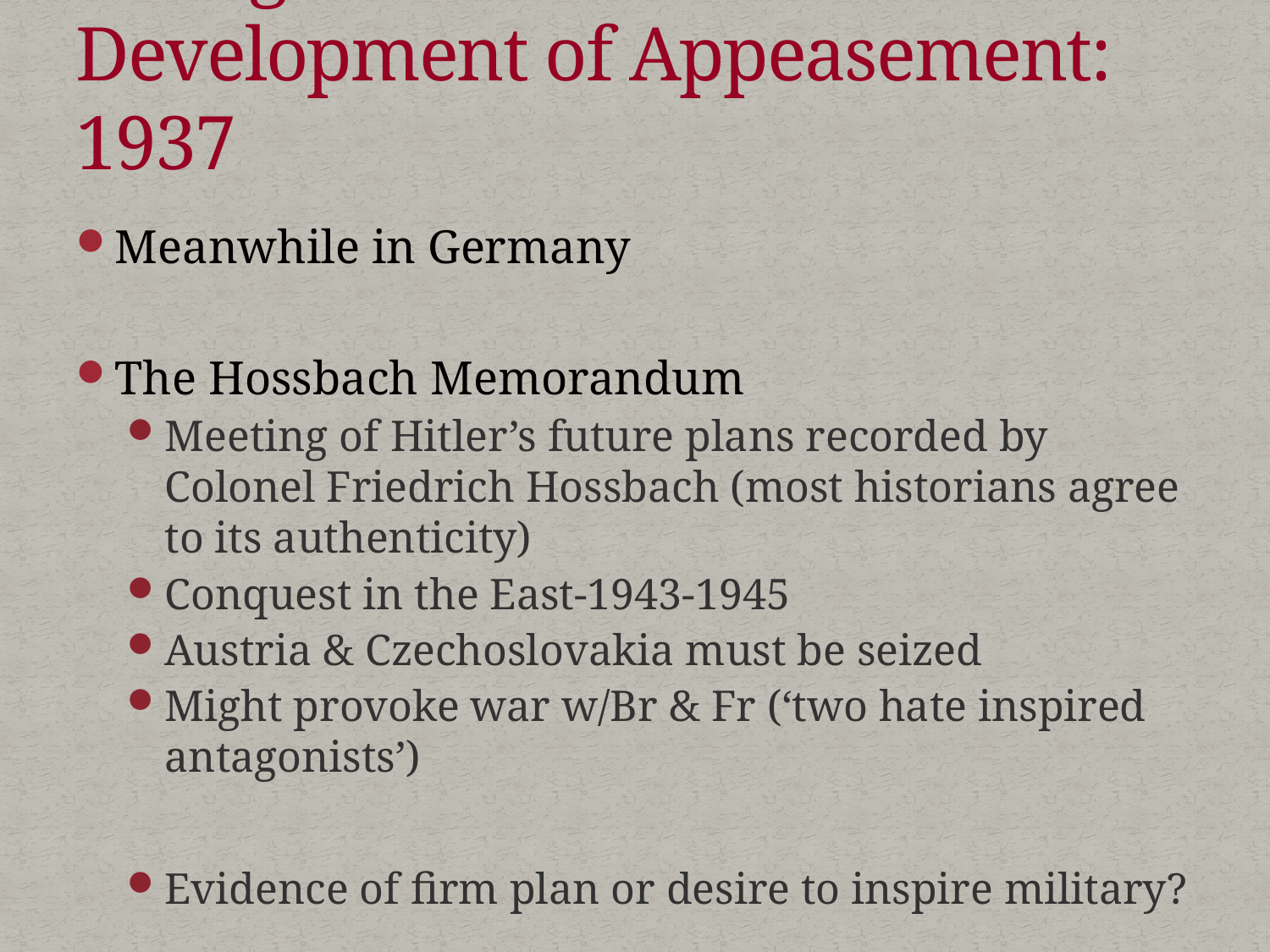

# Foreign Policies & the Development of Appeasement: 1937
Meanwhile in Germany

The Hossbach Memorandum
Meeting of Hitler’s future plans recorded by Colonel Friedrich Hossbach (most historians agree to its authenticity)
Conquest in the East-1943-1945
Austria & Czechoslovakia must be seized
Might provoke war w/Br & Fr (‘two hate inspired antagonists’)

Evidence of firm plan or desire to inspire military?